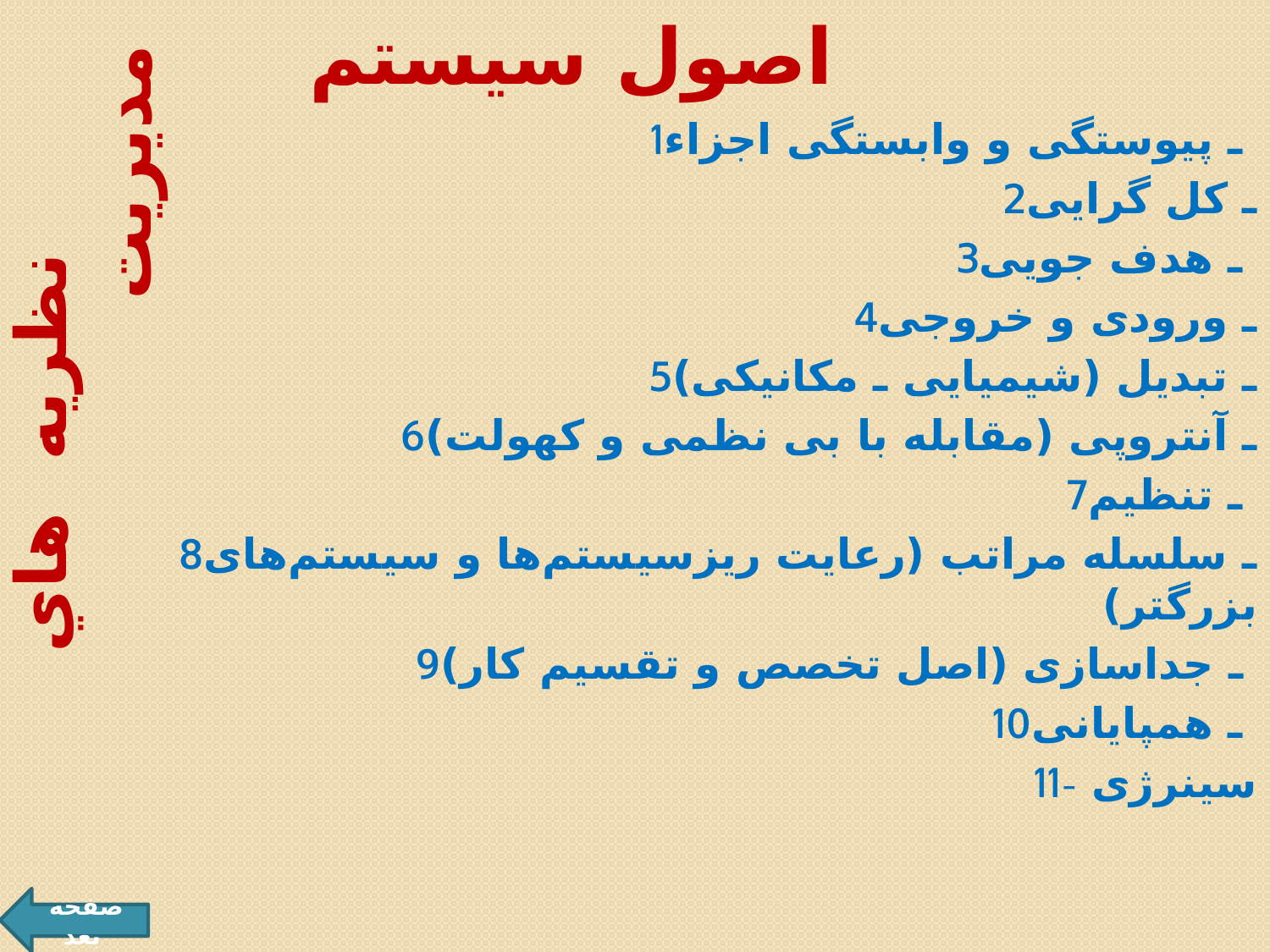

# اصول سیستم
1ـ پیوستگی و وابستگی اجزاء
2ـ کل گرایی
3ـ هدف جویی
4ـ ورودی و خروجی
5ـ تبدیل (شیمیایی ـ مكانیكی)
6ـ آنتروپی (مقابله با بی نظمی و كهولت)
7ـ تنظیم
8ـ سلسله مراتب (رعایت ریزسیستم‌ها و سیستم‌های بزرگتر)
9ـ جداسازی (اصل تخصص و تقسیم كار)
10ـ همپایانی
11- سینرژی
    نظريه هاي مديريت
صفحه  بعد